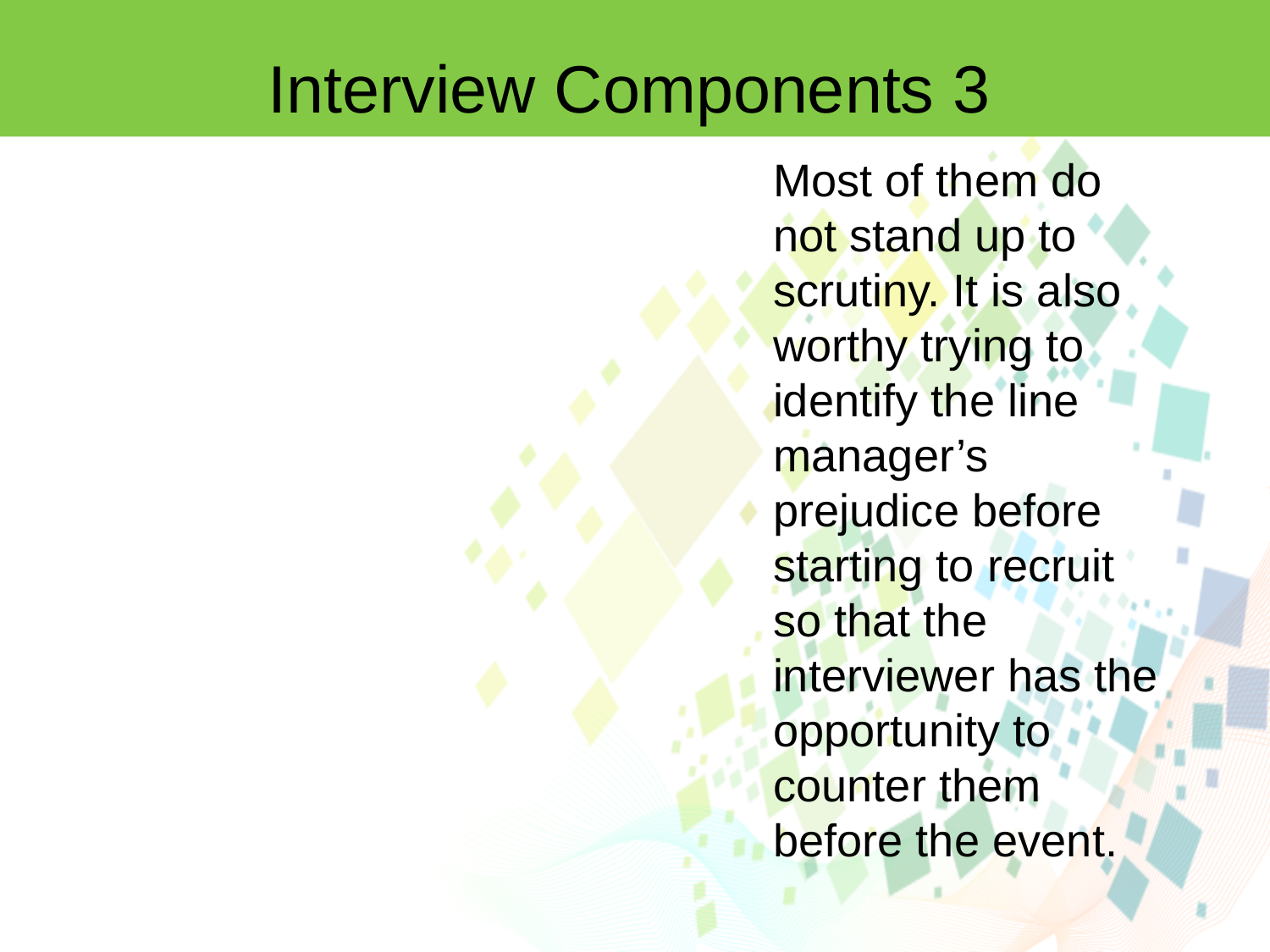

Interview Components 3
Most of them do not stand up to scrutiny. It is also worthy trying to identify the line manager’s prejudice before starting to recruit so that the interviewer has the opportunity to counter them before the event.